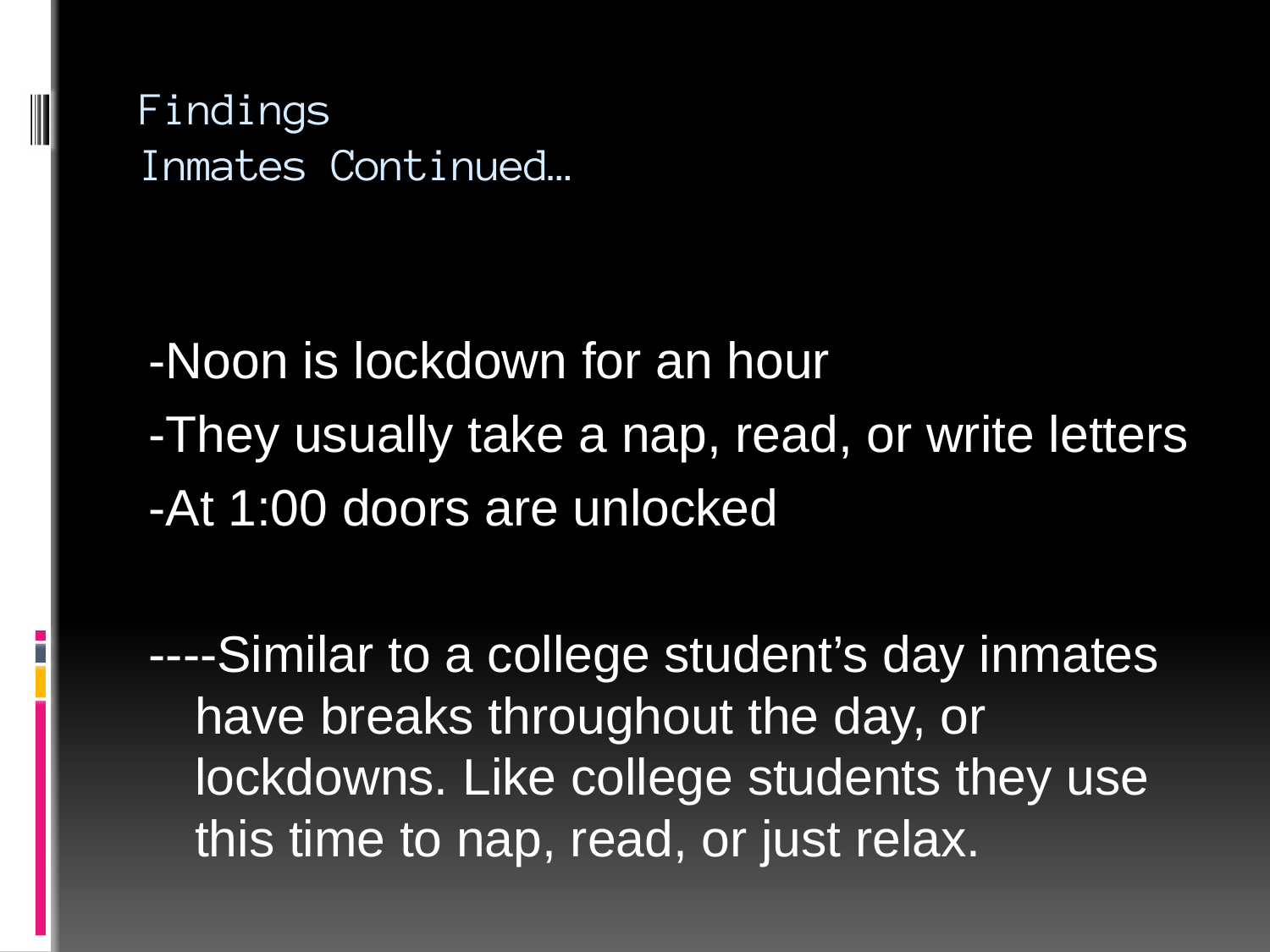

# Findings Inmates Continued…

-Noon is lockdown for an hour
-They usually take a nap, read, or write letters
-At 1:00 doors are unlocked

----Similar to a college student’s day inmates have breaks throughout the day, or lockdowns. Like college students they use this time to nap, read, or just relax.